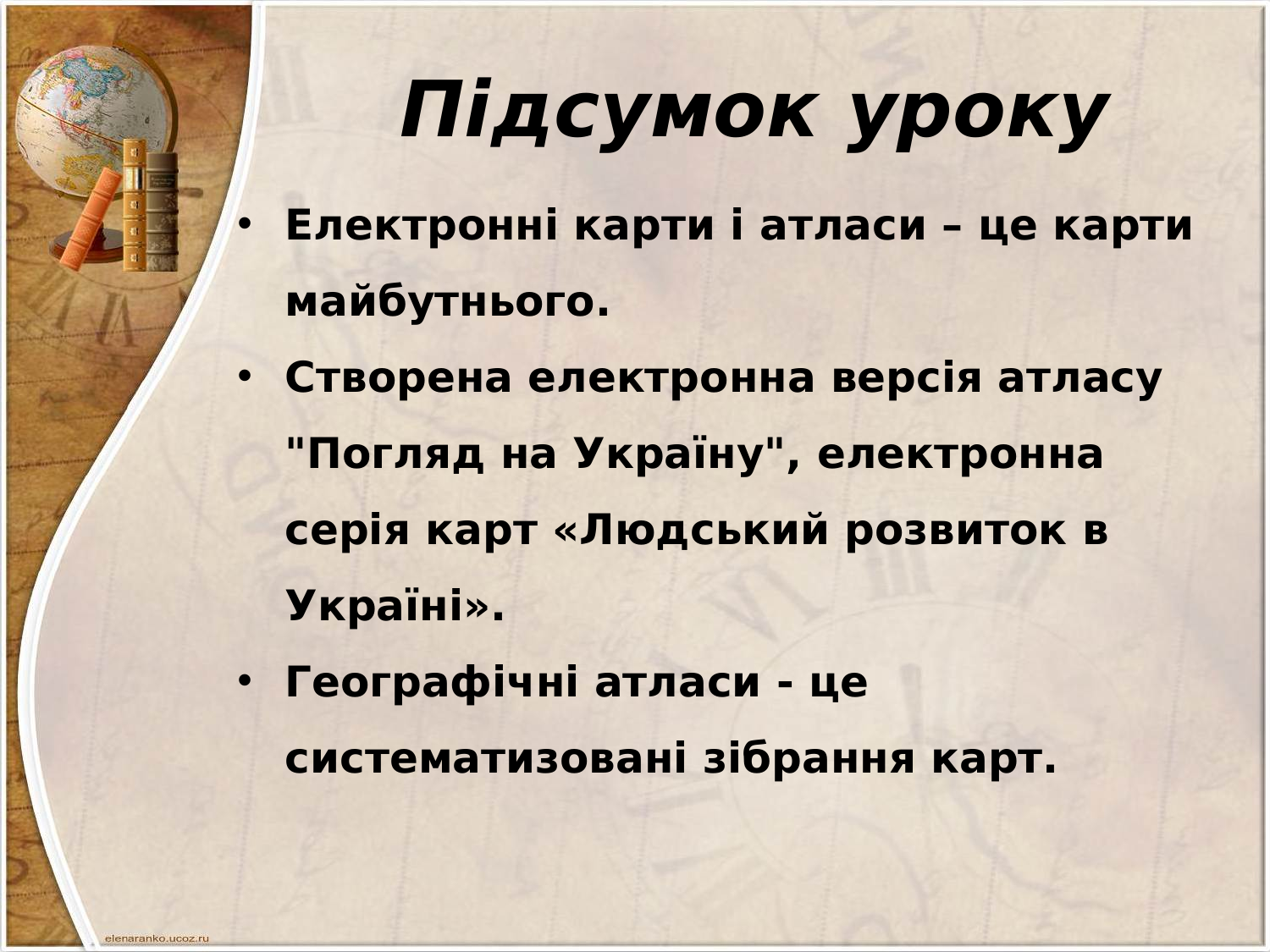

# Підсумок уроку
Електронні карти і атласи – це карти майбутнього.
Створена електронна версія атласу "Погляд на Україну", електронна серія карт «Людський розвиток в Україні».
Географічні атласи - це систематизовані зібрання карт.